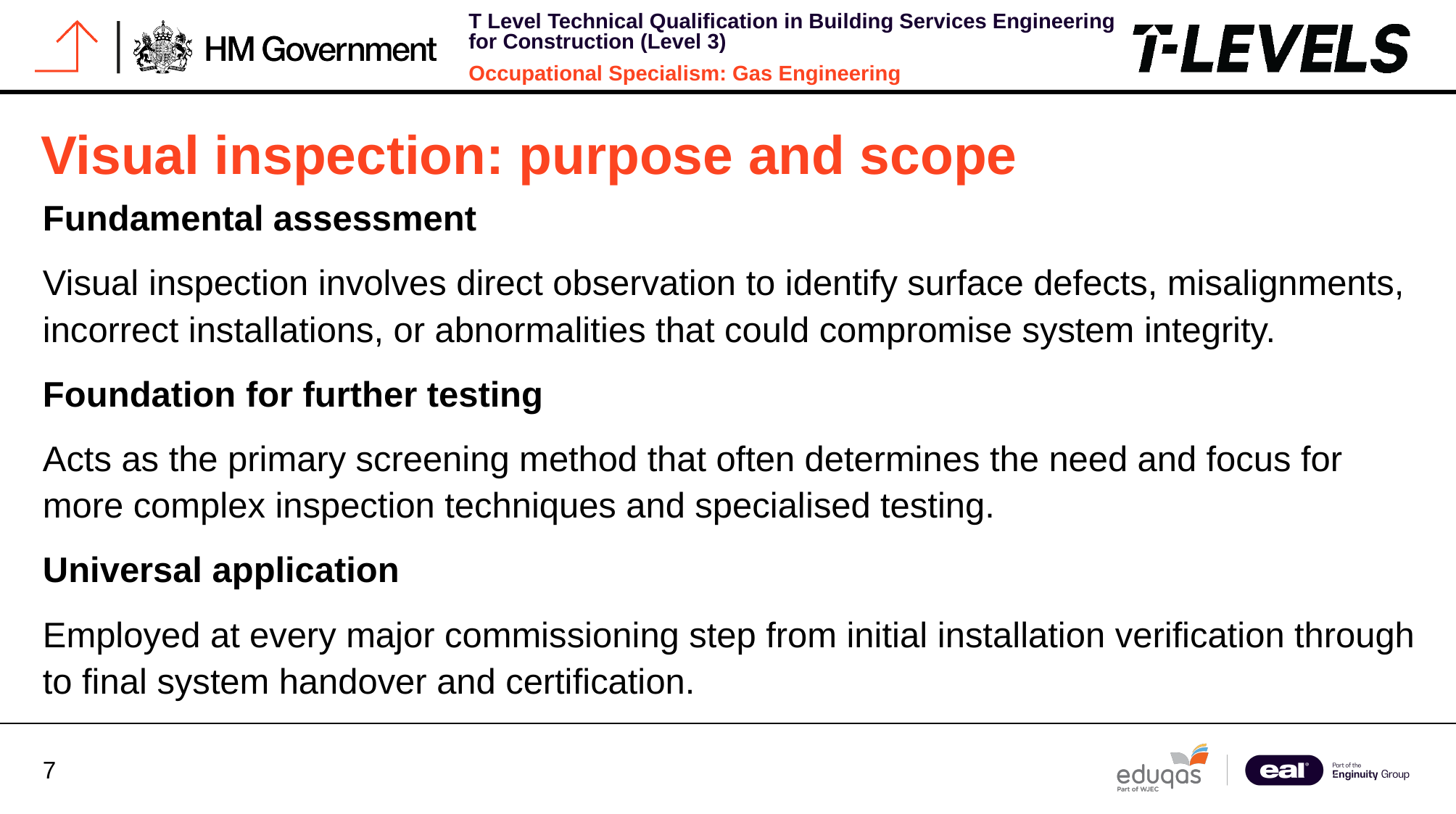

# Visual inspection: purpose and scope
Fundamental assessment
Visual inspection involves direct observation to identify surface defects, misalignments, incorrect installations, or abnormalities that could compromise system integrity.
Foundation for further testing
Acts as the primary screening method that often determines the need and focus for more complex inspection techniques and specialised testing.
Universal application
Employed at every major commissioning step from initial installation verification through to final system handover and certification.